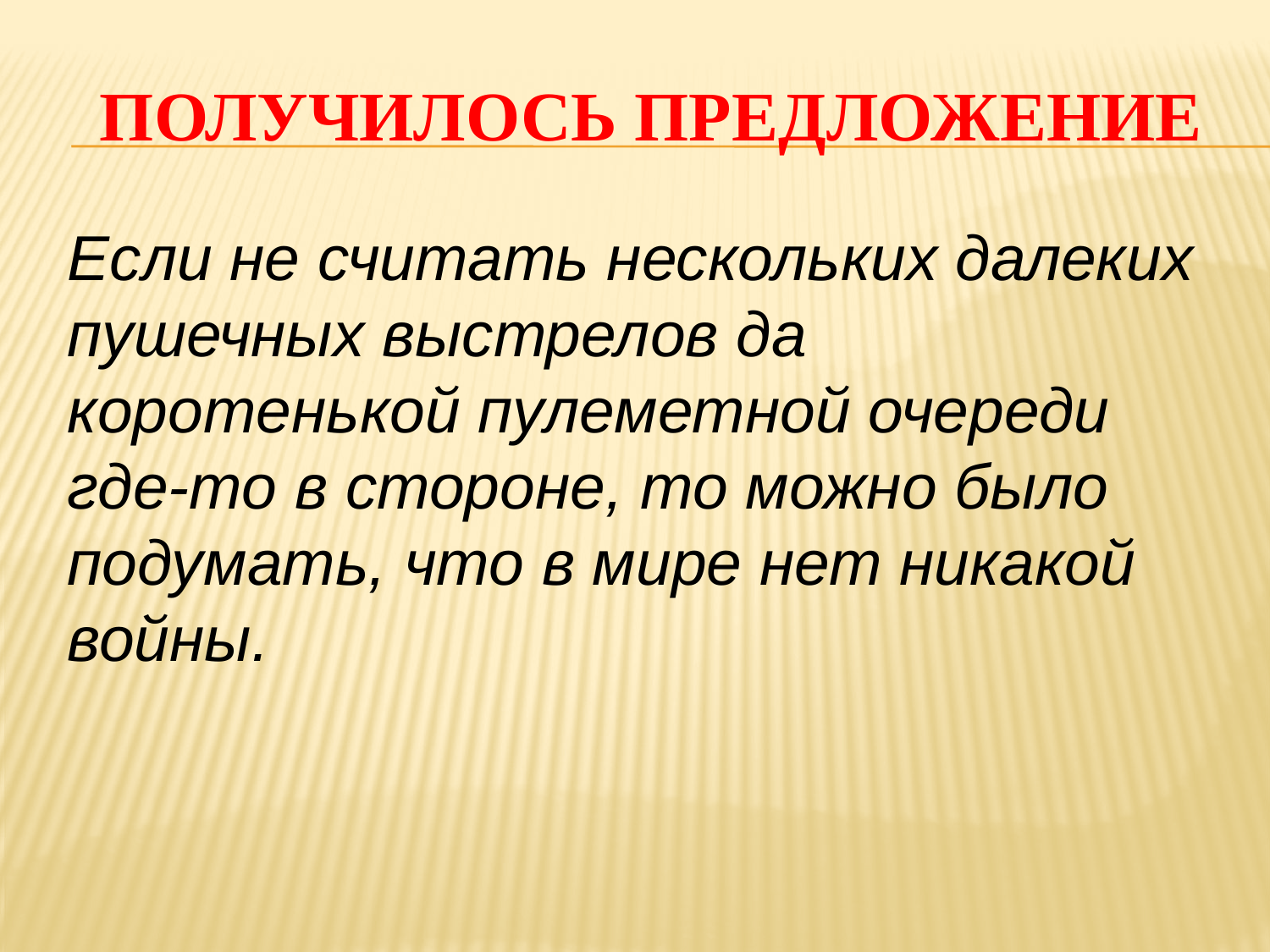

# получилось предложение
Если не считать нескольких далеких пушечных выстрелов да коротенькой пулеметной очереди где-то в стороне, то можно было подумать, что в мире нет никакой войны.